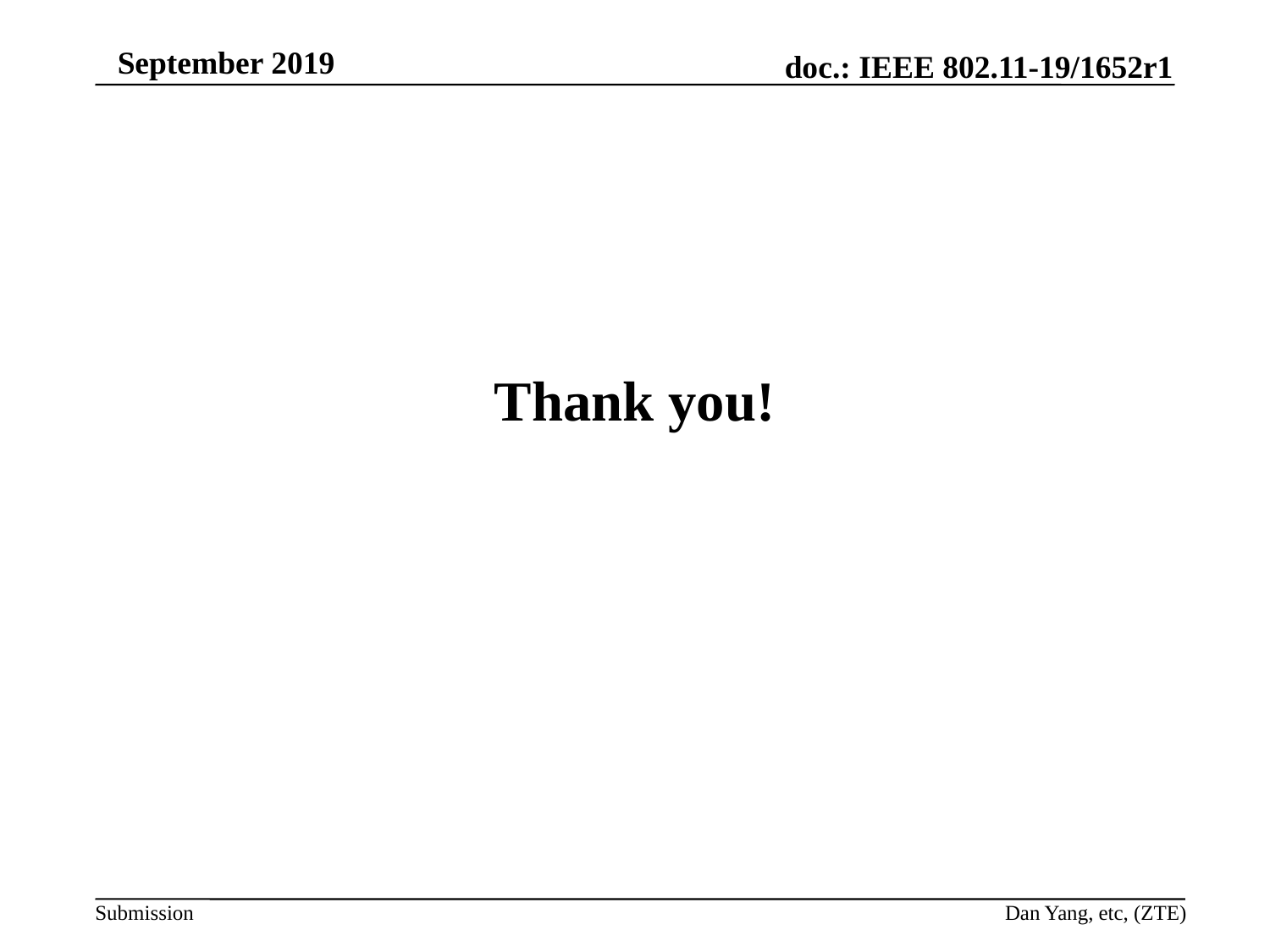

Thank you!
13
Dan Yang, etc, (ZTE)